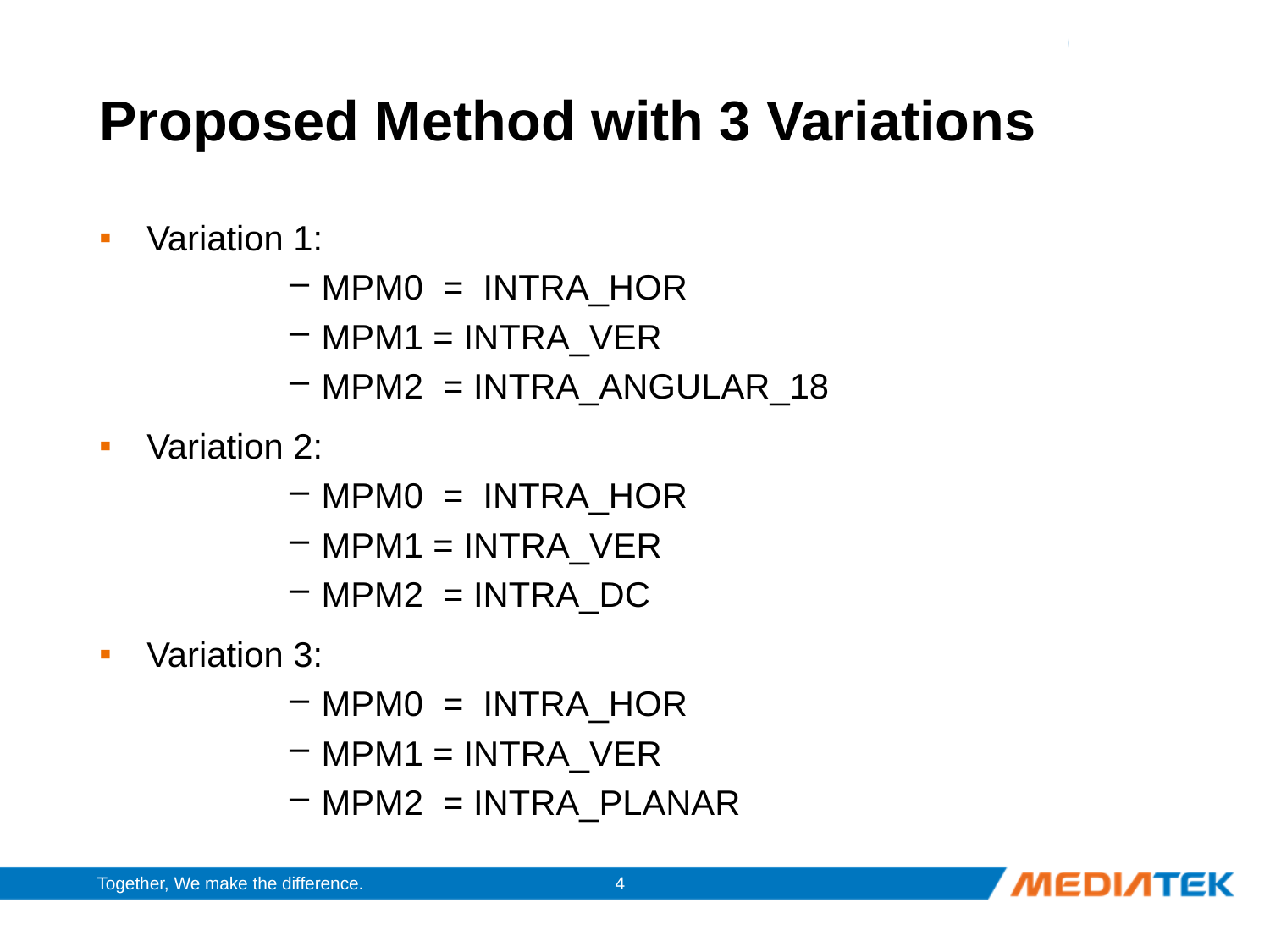

# Proposed Method with 3 Variations
Variation 1:
MPM0  =  INTRA_HOR
MPM1 = INTRA_VER
MPM2  = INTRA_ANGULAR_18
Variation 2:
MPM0  =  INTRA_HOR
MPM1 = INTRA_VER
MPM2  = INTRA_DC
Variation 3:
MPM0  =  INTRA_HOR
MPM1 = INTRA_VER
MPM2  = INTRA_PLANAR

4